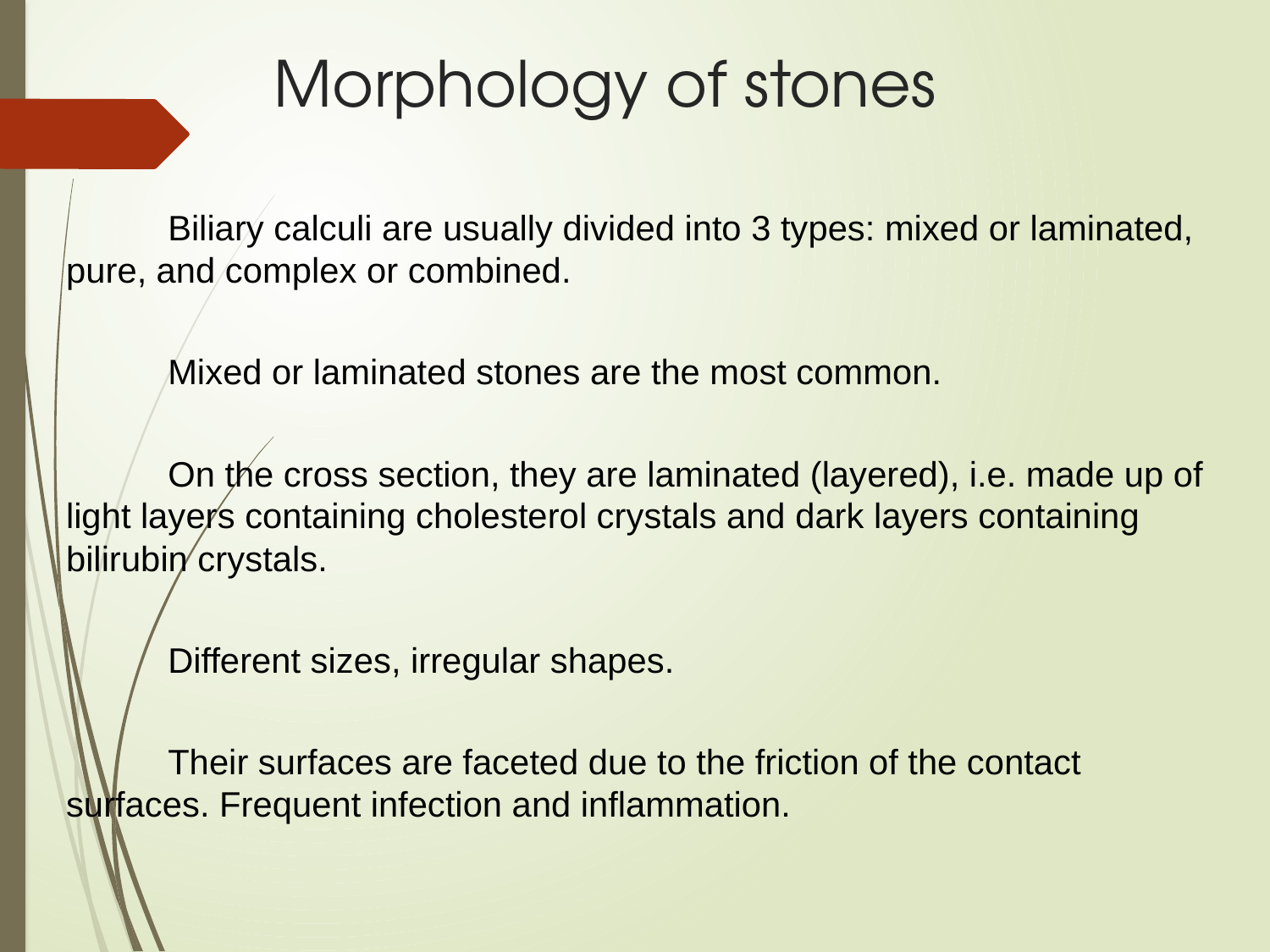

# Morphology of stones
Biliary calculi are usually divided into 3 types: mixed or laminated, pure, and complex or combined.
Mixed or laminated stones are the most common.
On the cross section, they are laminated (layered), i.e. made up of light layers containing cholesterol crystals and dark layers containing bilirubin crystals.
Different sizes, irregular shapes.
Their surfaces are faceted due to the friction of the contact surfaces. Frequent infection and inflammation.